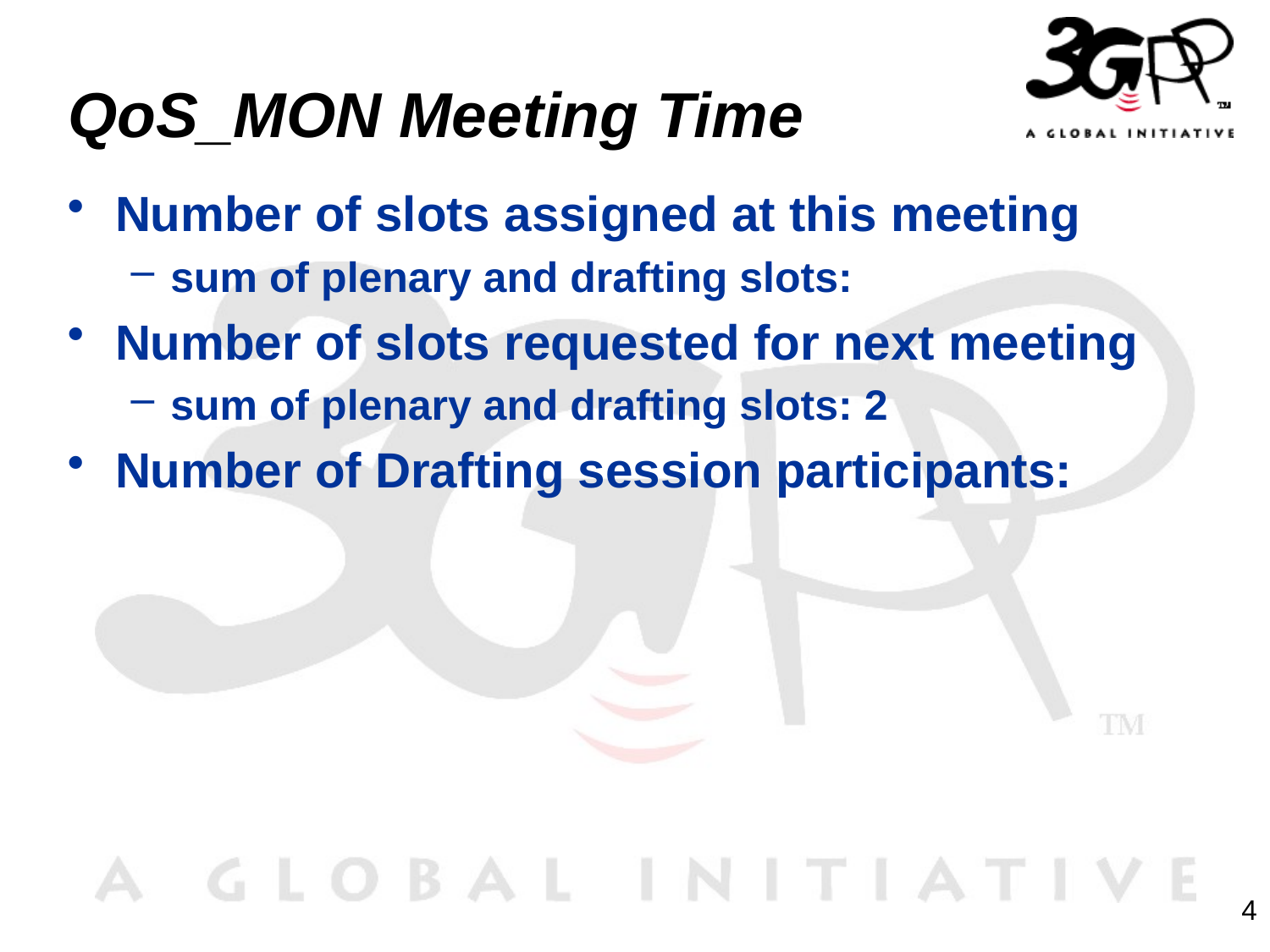

# QoS_MON Meeting Time
Number of slots assigned at this meeting
sum of plenary and drafting slots:
Number of slots requested for next meeting
sum of plenary and drafting slots: 2
Number of Drafting session participants:
4